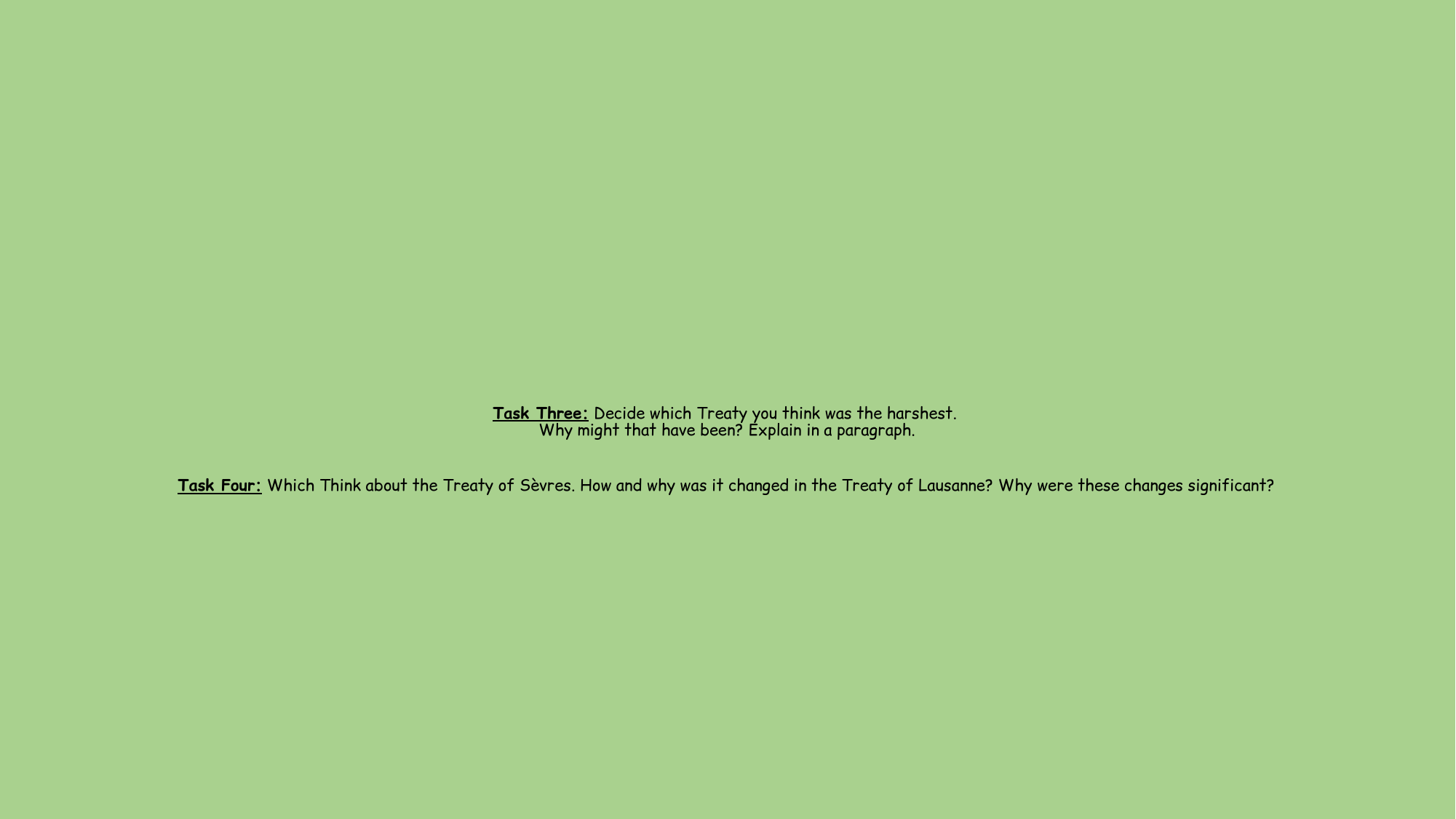

# Task Three: Decide which Treaty you think was the harshest. Why might that have been? Explain in a paragraph. Task Four: Which Think about the Treaty of Sèvres. How and why was it changed in the Treaty of Lausanne? Why were these changes significant?